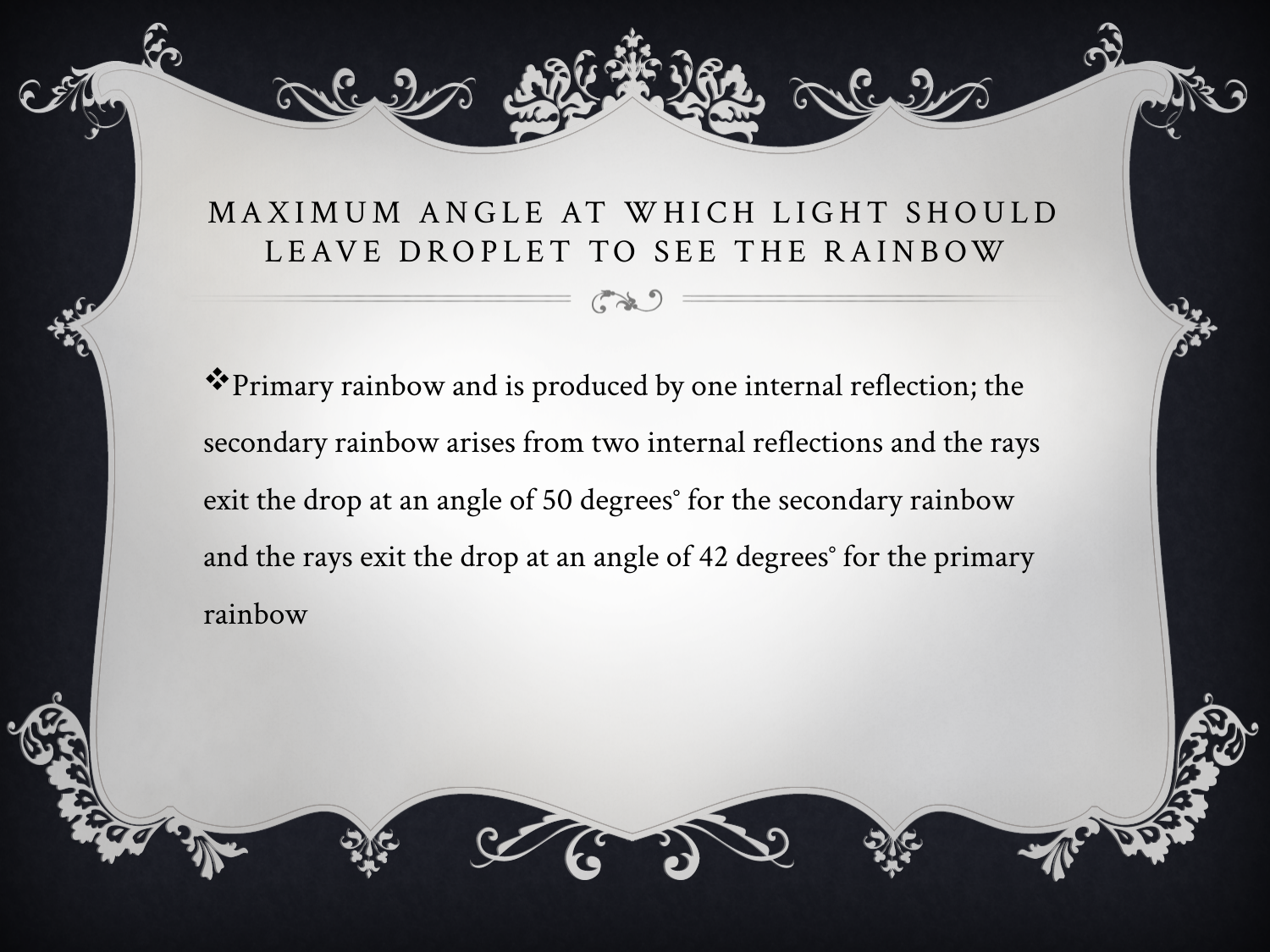

# Maximum angle at which light should leave droplet to see the rainbow
Primary rainbow and is produced by one internal reflection; the secondary rainbow arises from two internal reflections and the rays exit the drop at an angle of 50 degrees° for the secondary rainbow and the rays exit the drop at an angle of 42 degrees° for the primary rainbow